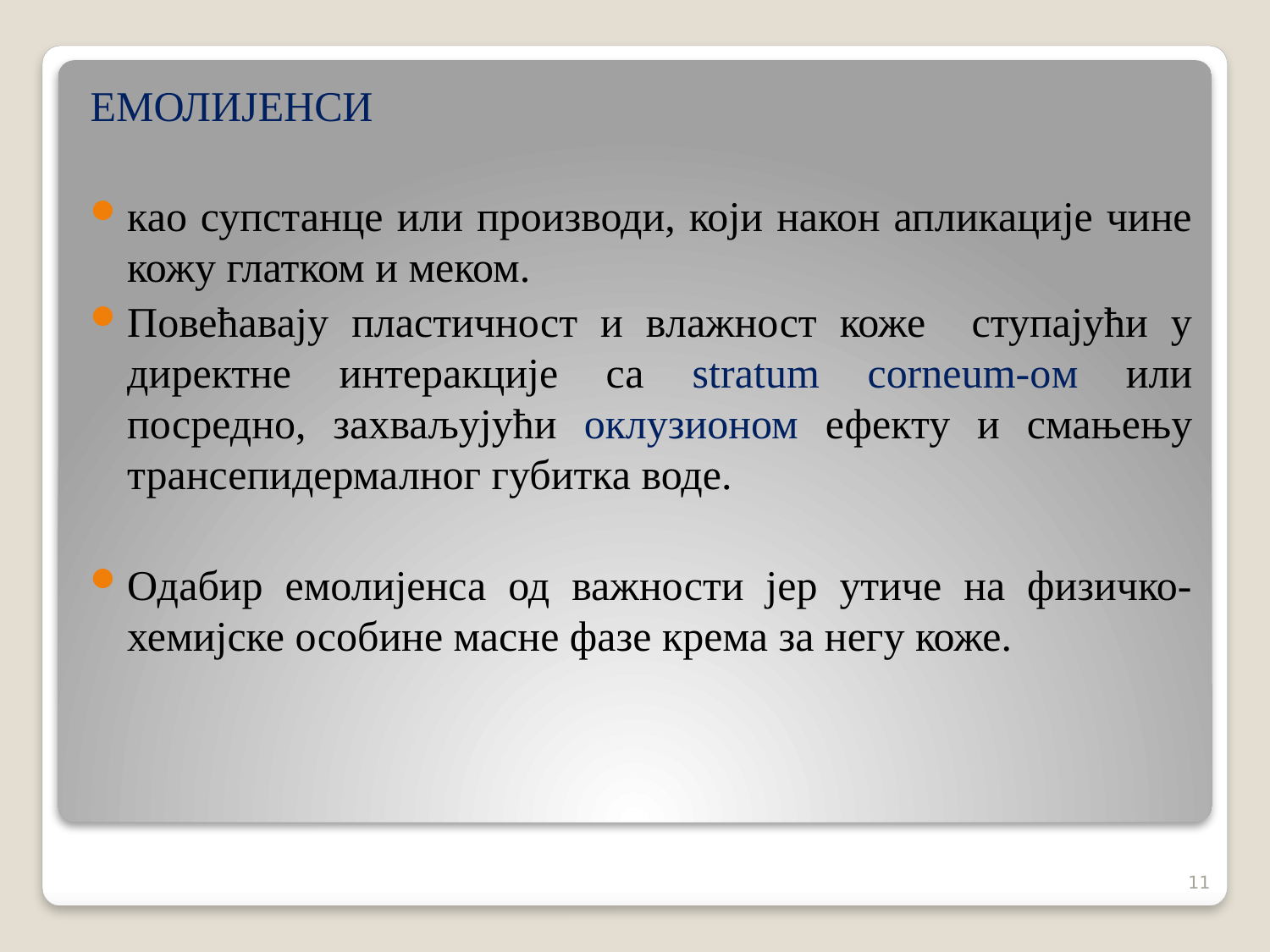

ЕМОЛИЈEНСИ

као супстанце или производи, који након апликације чине кожу глатком и меком.
Повећавају пластичност и влажност коже  ступајући у директне интеракције са stratum corneum-oм или посредно, захваљујући оклузионом ефекту и смањењу трансепидермалног губитка воде.

Одабир емолијенса од важности јер утиче на физичко-хемијске особине масне фазе крема за негу коже.

11